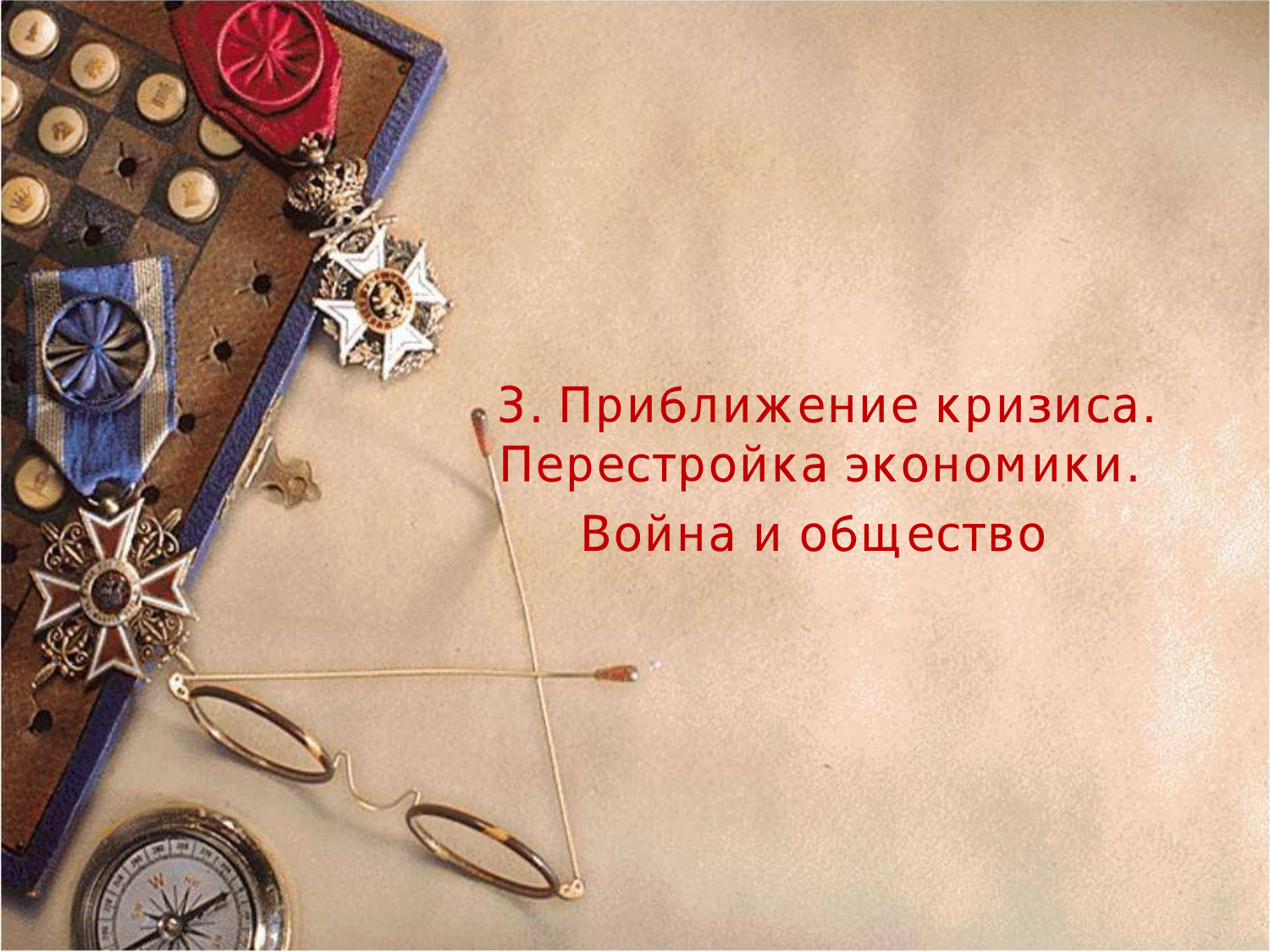

#
  3. Приближение кризиса. Перестройка экономики.
Война и общество